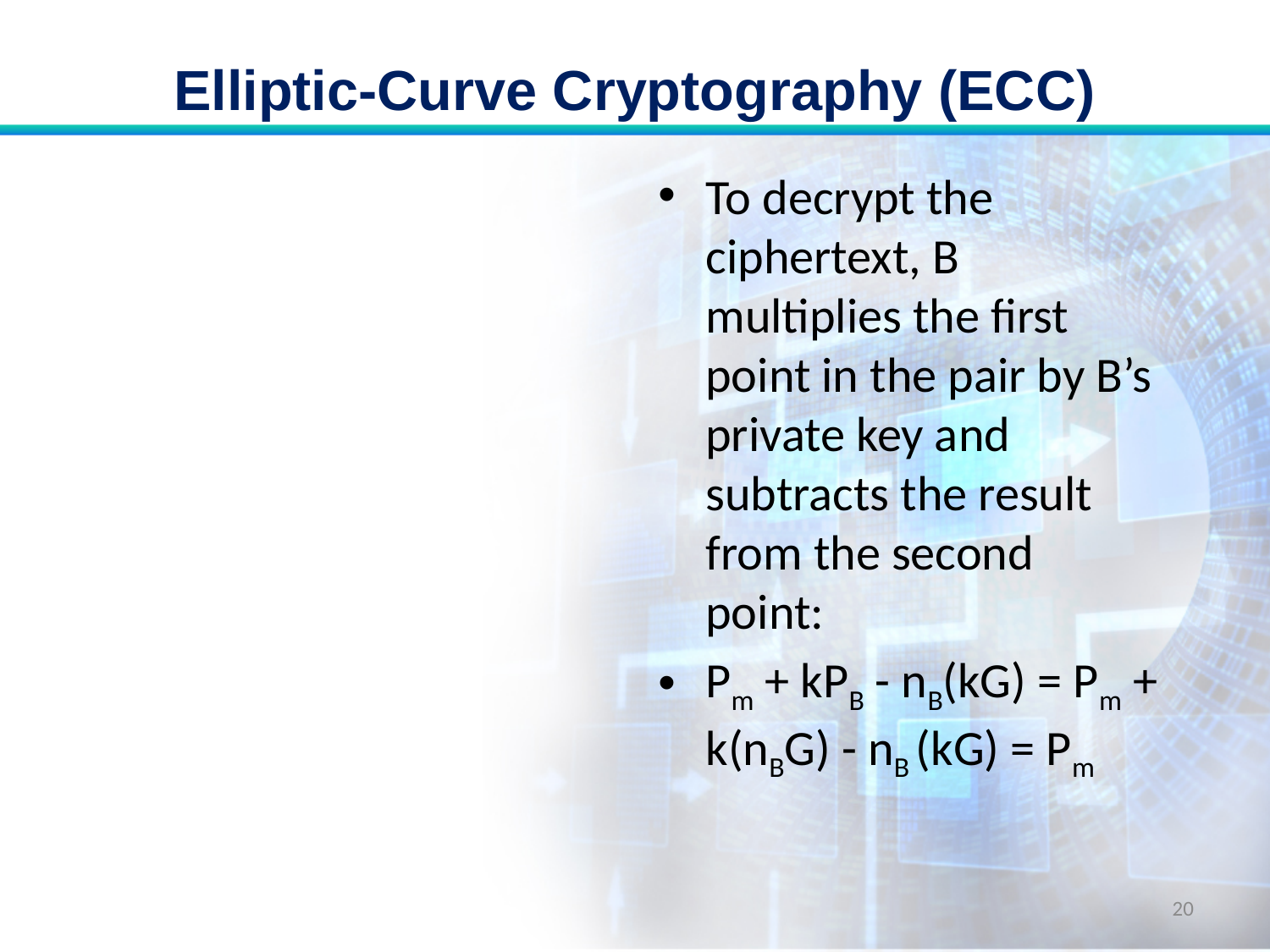

# Elliptic-Curve Cryptography (ECC)
To decrypt the ciphertext, B multiplies the first point in the pair by B’s private key and subtracts the result from the second point:
Pm + kPB - nB(kG) = Pm + k(nBG) - nB (kG) = Pm
20